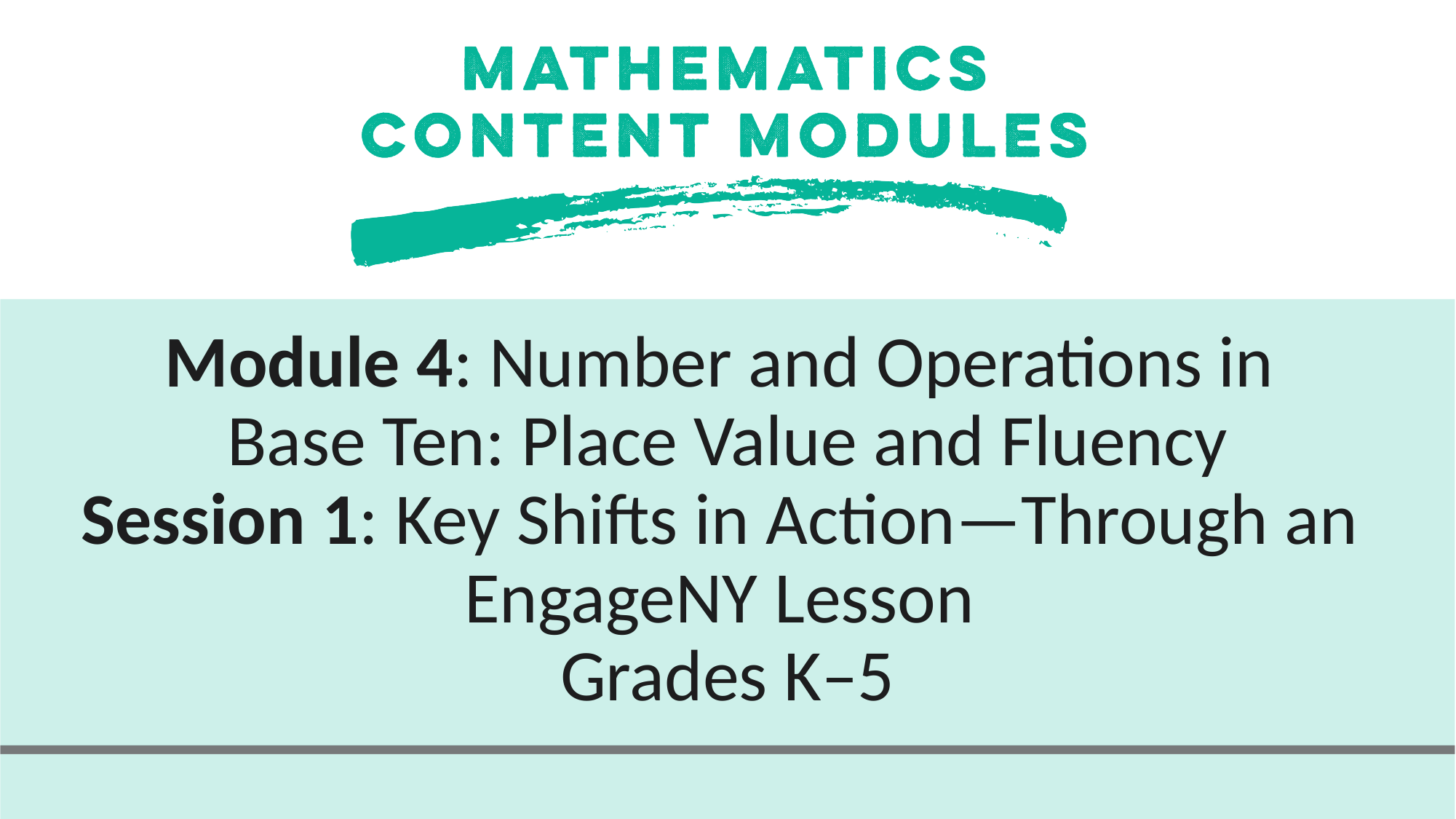

# Module 4: Number and Operations in Base Ten: Place Value and Fluency Session 1: Key Shifts in Action—Through an EngageNY Lesson Grades K–5